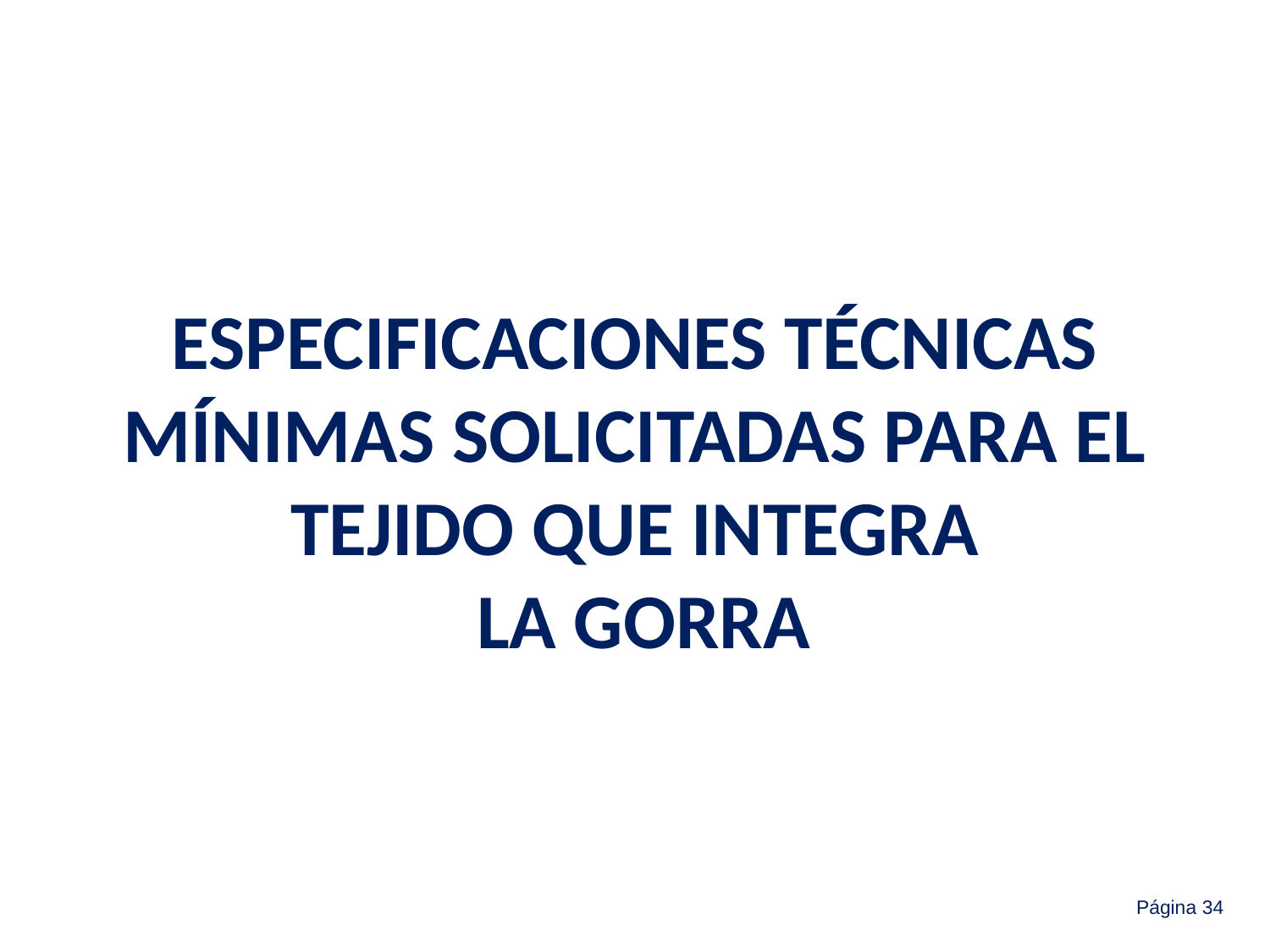

ESPECIFICACIONES TÉCNICAS MÍNIMAS SOLICITADAS PARA EL TEJIDO QUE INTEGRA
 LA GORRA
Página 34